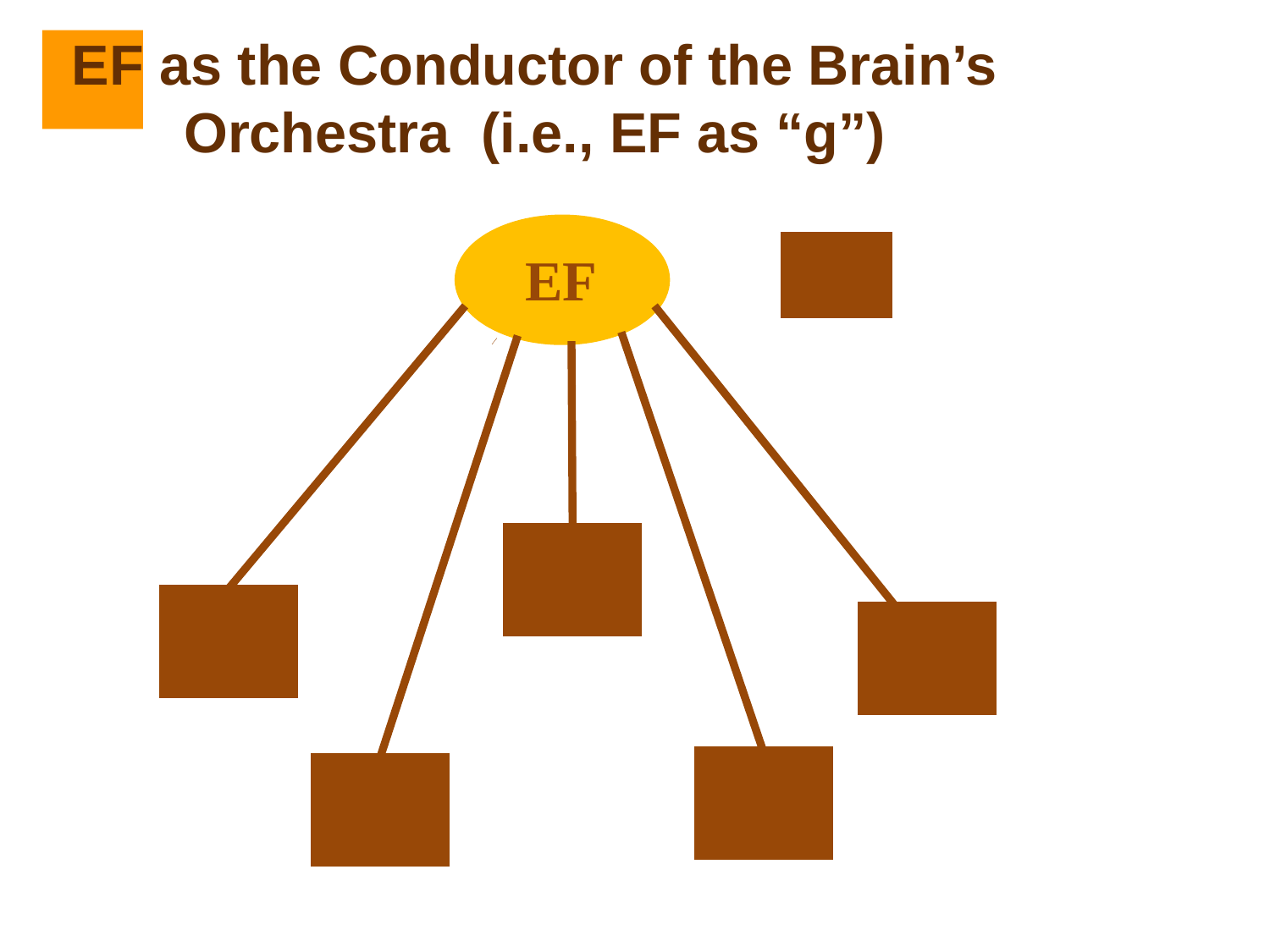

EF as the Conductor of the Brain’s Orchestra  (i.e., EF as “g”)

EF